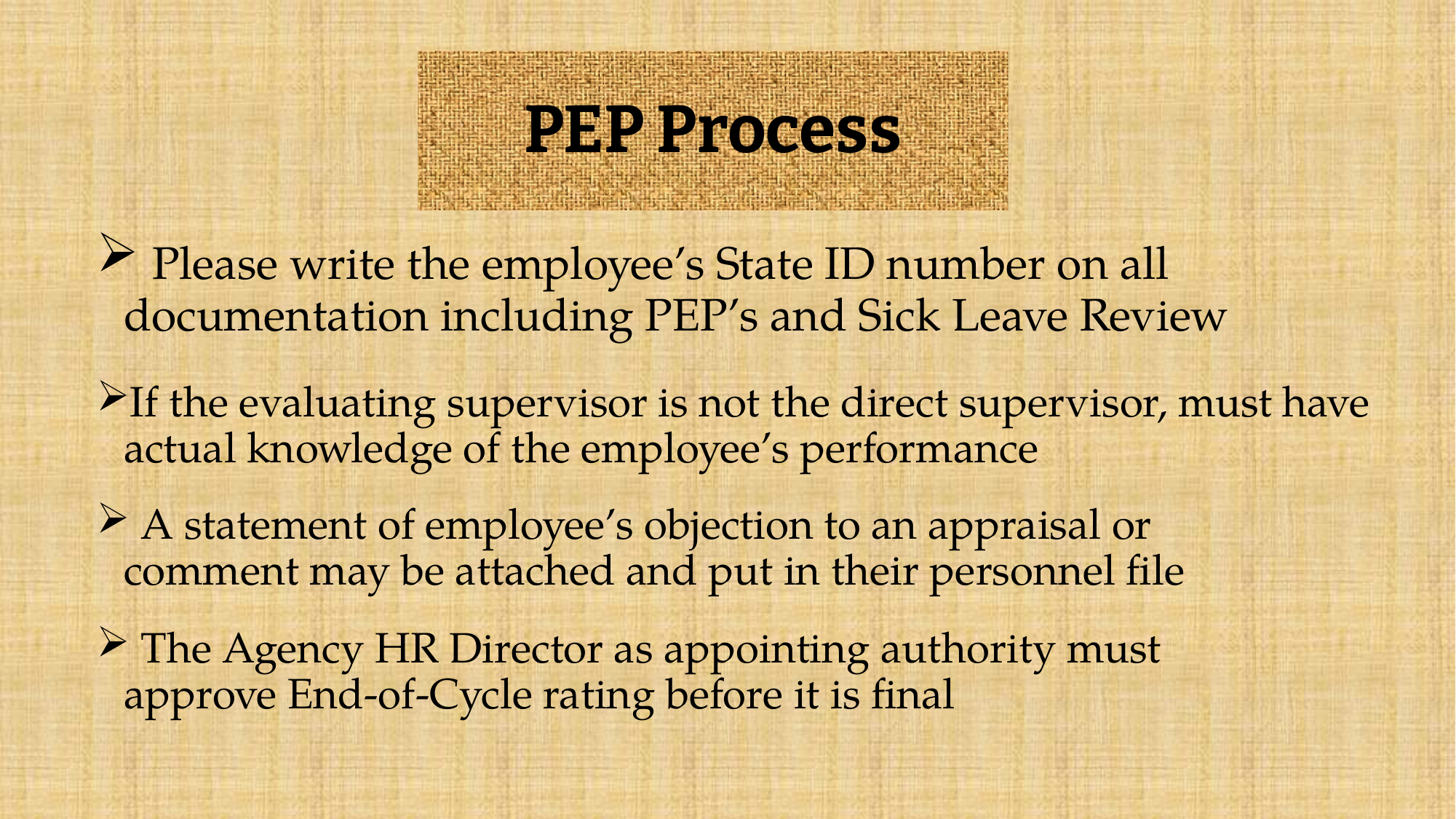

# PEP Process
 Please write the employee’s State ID number on all documentation including PEP’s and Sick Leave Review
If the evaluating supervisor is not the direct supervisor, must have actual knowledge of the employee’s performance
 A statement of employee’s objection to an appraisal or comment may be attached and put in their personnel file
 The Agency HR Director as appointing authority must approve End-of-Cycle rating before it is final